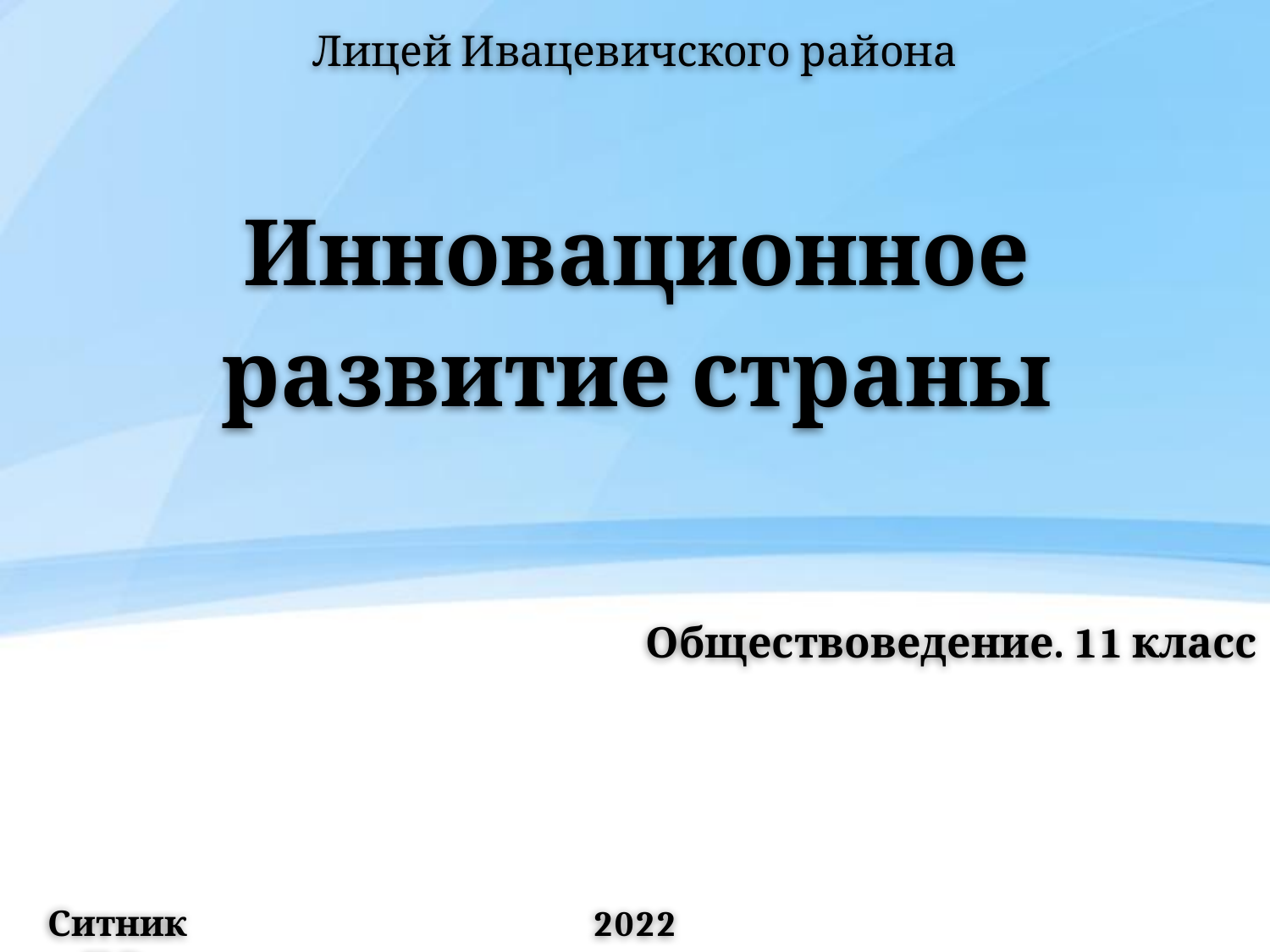

Лицей Ивацевичского района
# Инновационное развитие страны
Обществоведение. 11 класс
Ситник П.В.
2022